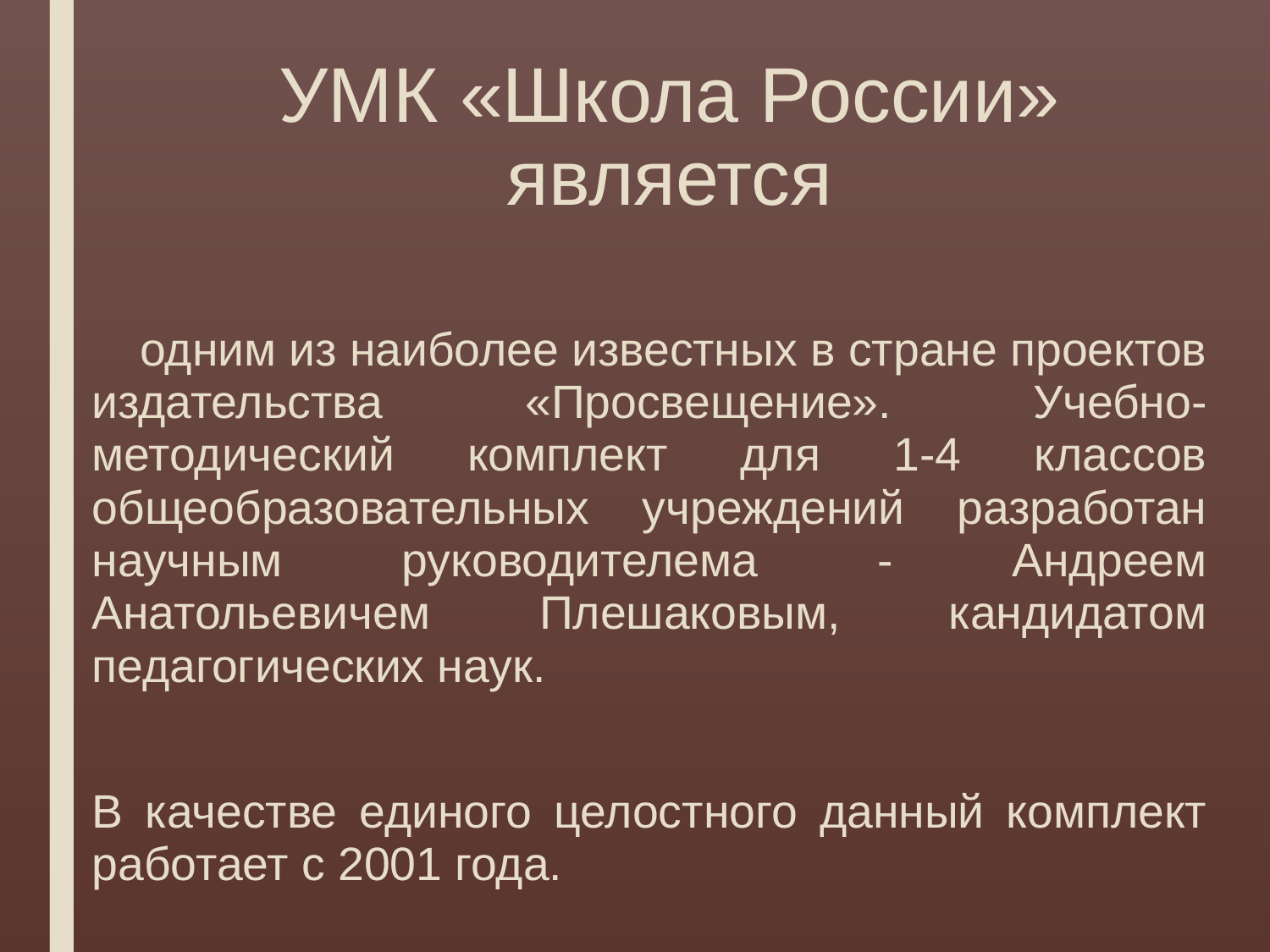

# УМК «Школа России» является
     одним из наиболее известных в стране проектов издательства «Просвещение». Учебно-методический комплект для 1-4 классов общеобразовательных учреждений разработан научным руководителема - Андреем Анатольевичем Плешаковым, кандидатом педагогических наук.

В качестве единого целостного данный комплект работает с 2001 года.